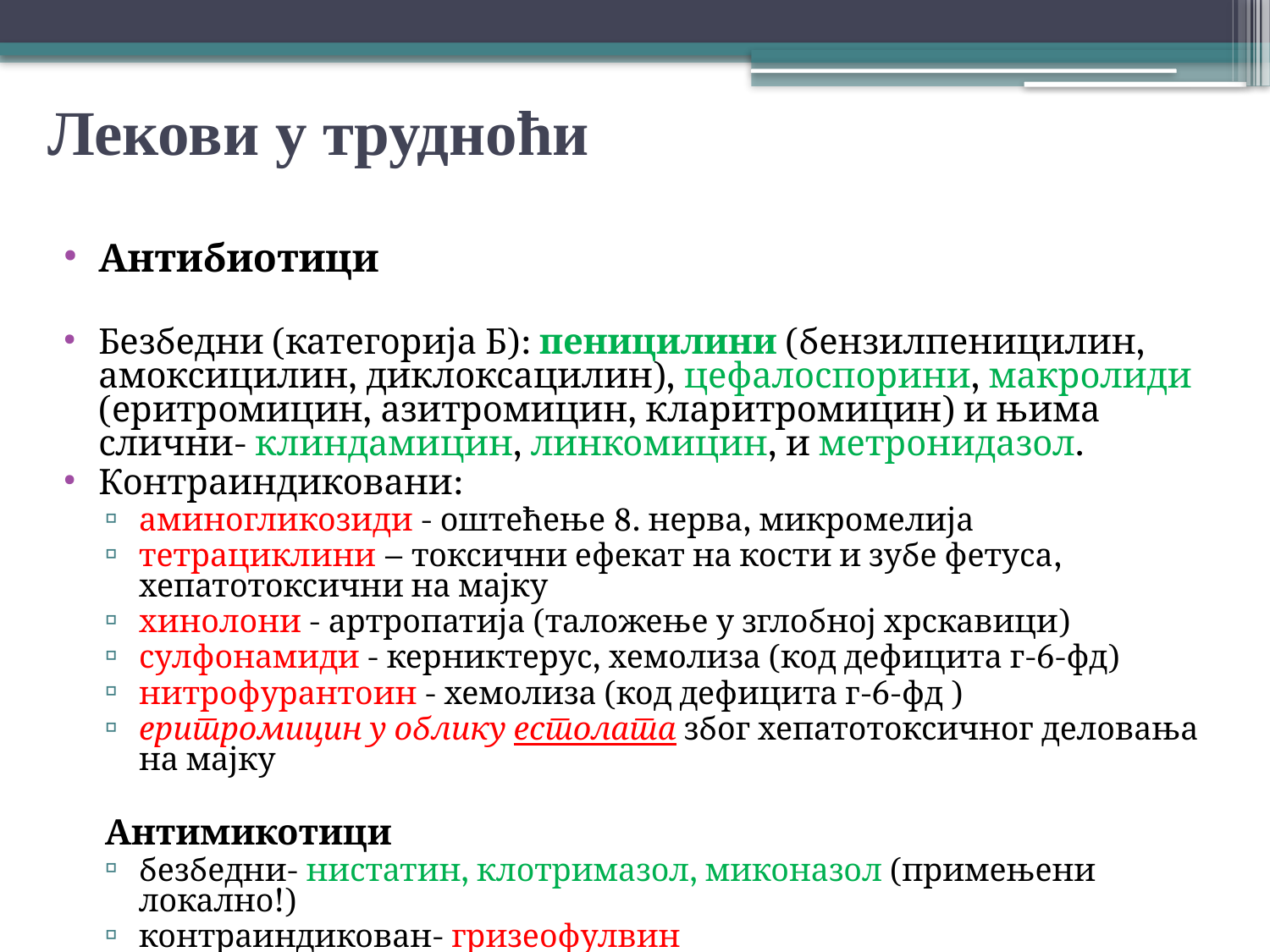

# Лекови у трудноћи
Антибиотици

Безбедни (категорија Б): пеницилини (бензилпеницилин, амоксицилин, диклоксацилин), цефалоспорини, макролиди (еритромицин, азитромицин, кларитромицин) и њима слични- клиндамицин, линкомицин, и метронидазол.
Контраиндиковани:
аминогликозиди - оштећење 8. нерва, микромелија
тетрациклини – токсични ефекат на кости и зубе фетуса, хепатотоксични на мајку
хинолони - артропатија (таложење у зглобној хрскавици)
сулфонамиди - керниктерус, хемолиза (код дефицита г-6-фд)
нитрофурантоин - хемолиза (код дефицита г-6-фд )
еритромицин у облику естолата због хепатотоксичног деловања на мајку

Антимикотици
безбедни- нистатин, клотримазол, миконазол (примењени локално!)
контраиндикован- гризеофулвин